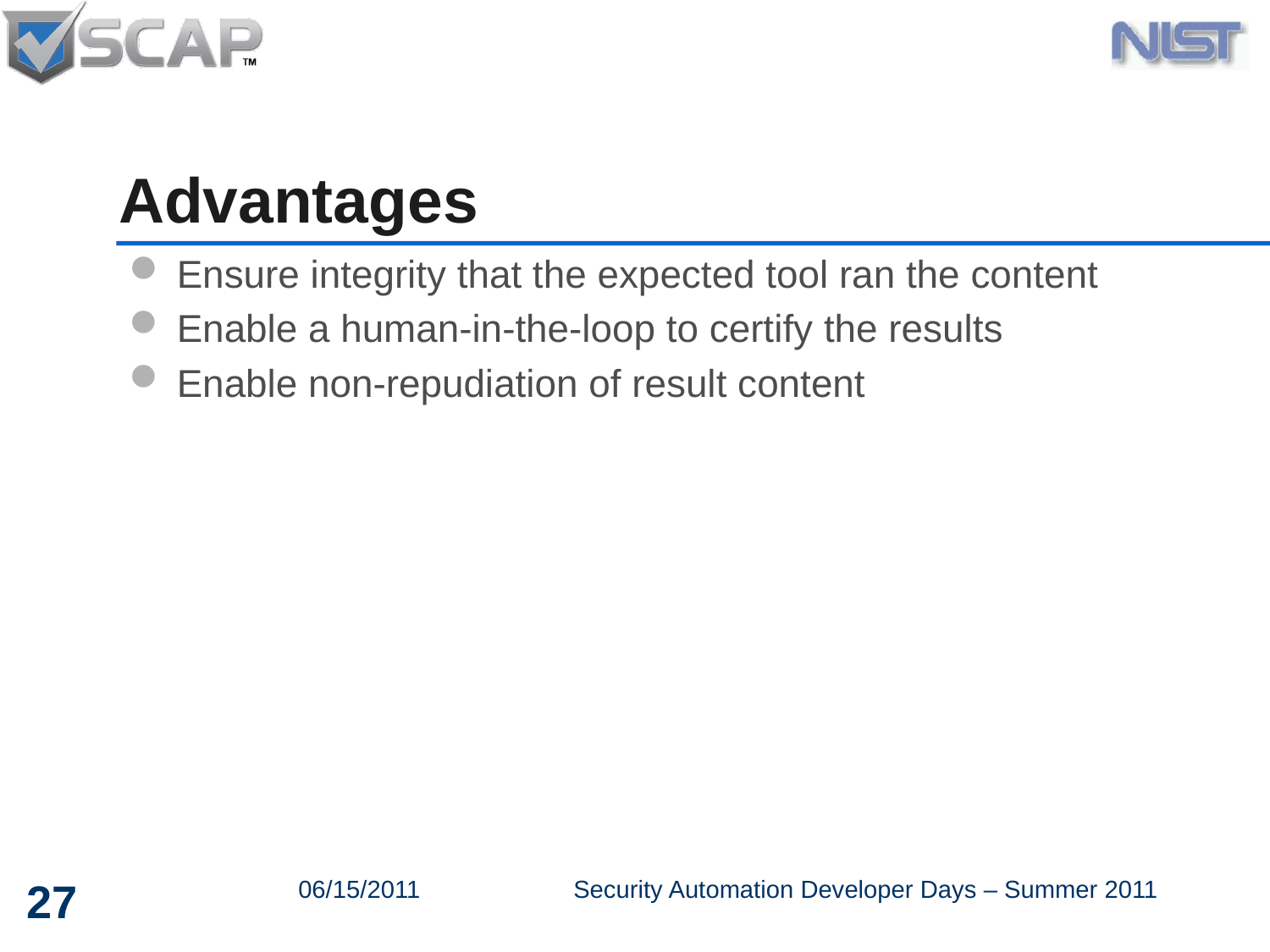

# Advantages
Ensure integrity that the expected tool ran the content
Enable a human-in-the-loop to certify the results
Enable non-repudiation of result content
27
06/15/2011
Security Automation Developer Days – Summer 2011